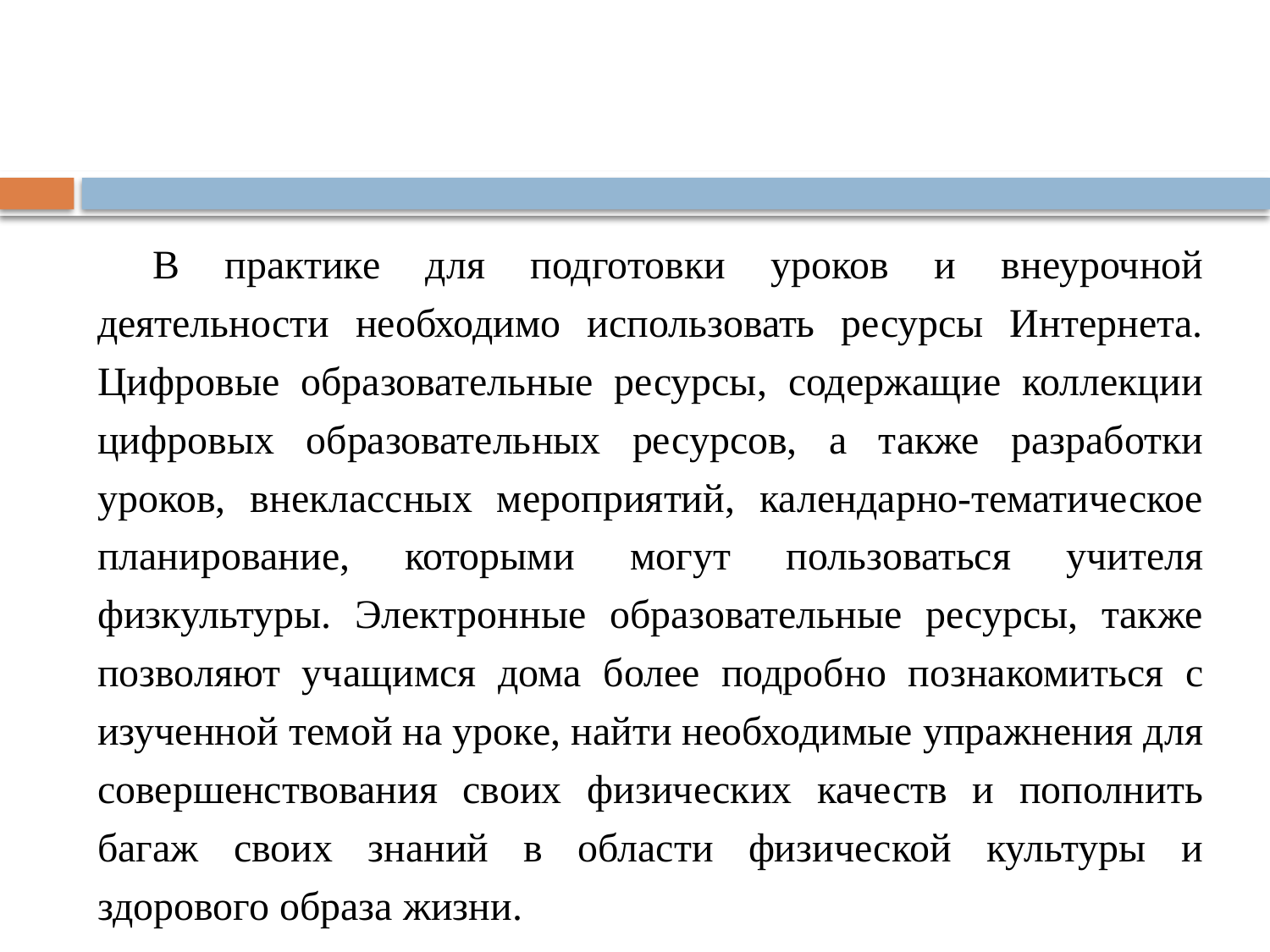

#
В практике для подготовки уроков и внеурочной деятельности необходимо использовать ресурсы Интернета. Цифровые образовательные ресурсы, содержащие коллекции цифровых образовательных ресурсов, а также разработки уроков, внеклассных мероприятий, календарно-тематическое планирование, которыми могут пользоваться учителя физкультуры. Электронные образовательные ресурсы, также позволяют учащимся дома более подробно познакомиться с изученной темой на уроке, найти необходимые упражнения для совершенствования своих физических качеств и пополнить багаж своих знаний в области физической культуры и здорового образа жизни.